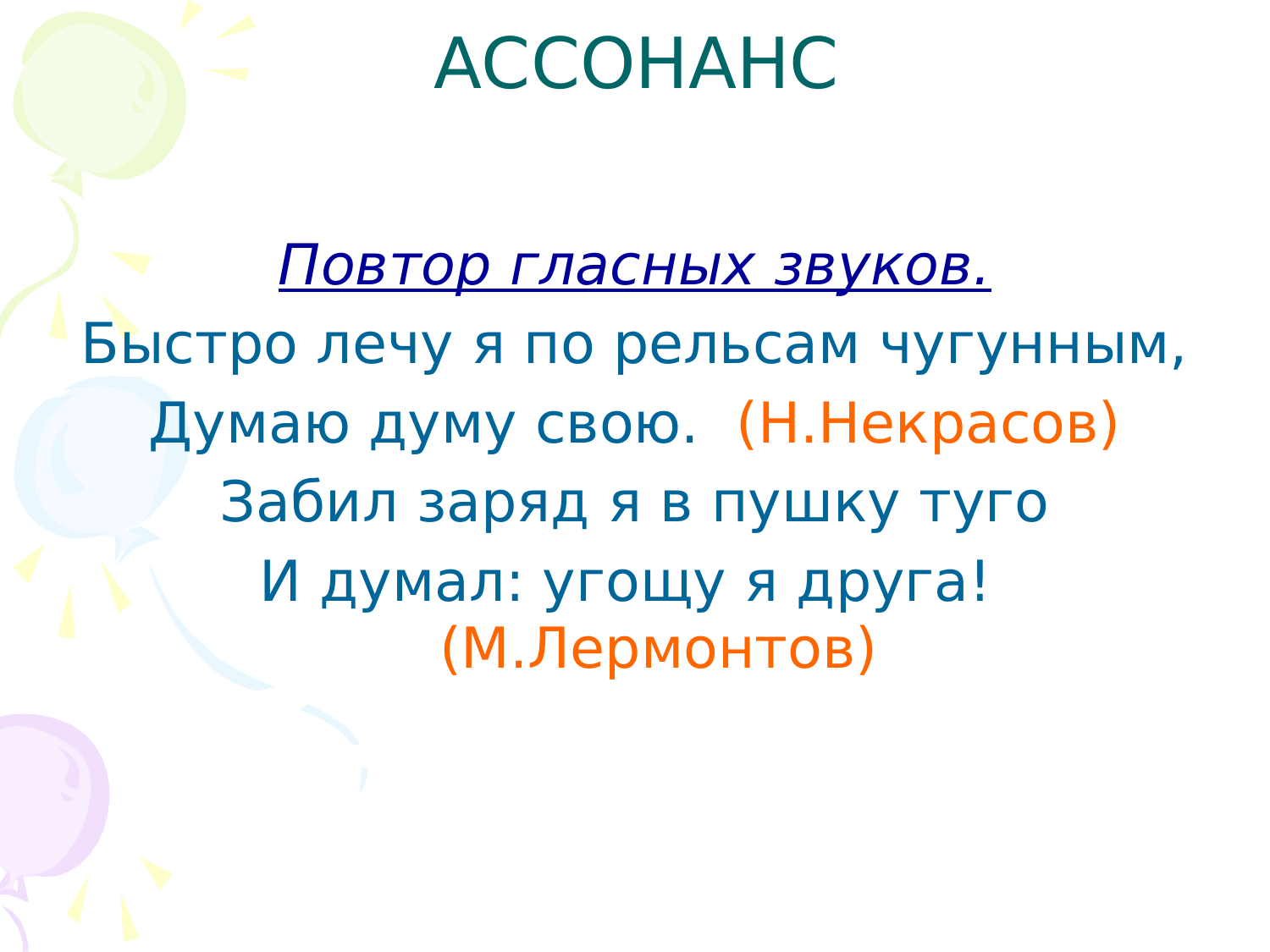

# АССОНАНС
Повтор гласных звуков.
Быстро лечу я по рельсам чугунным,
Думаю думу свою.  (Н.Некрасов)
Забил заряд я в пушку туго
И думал: угощу я друга!  (М.Лермонтов)